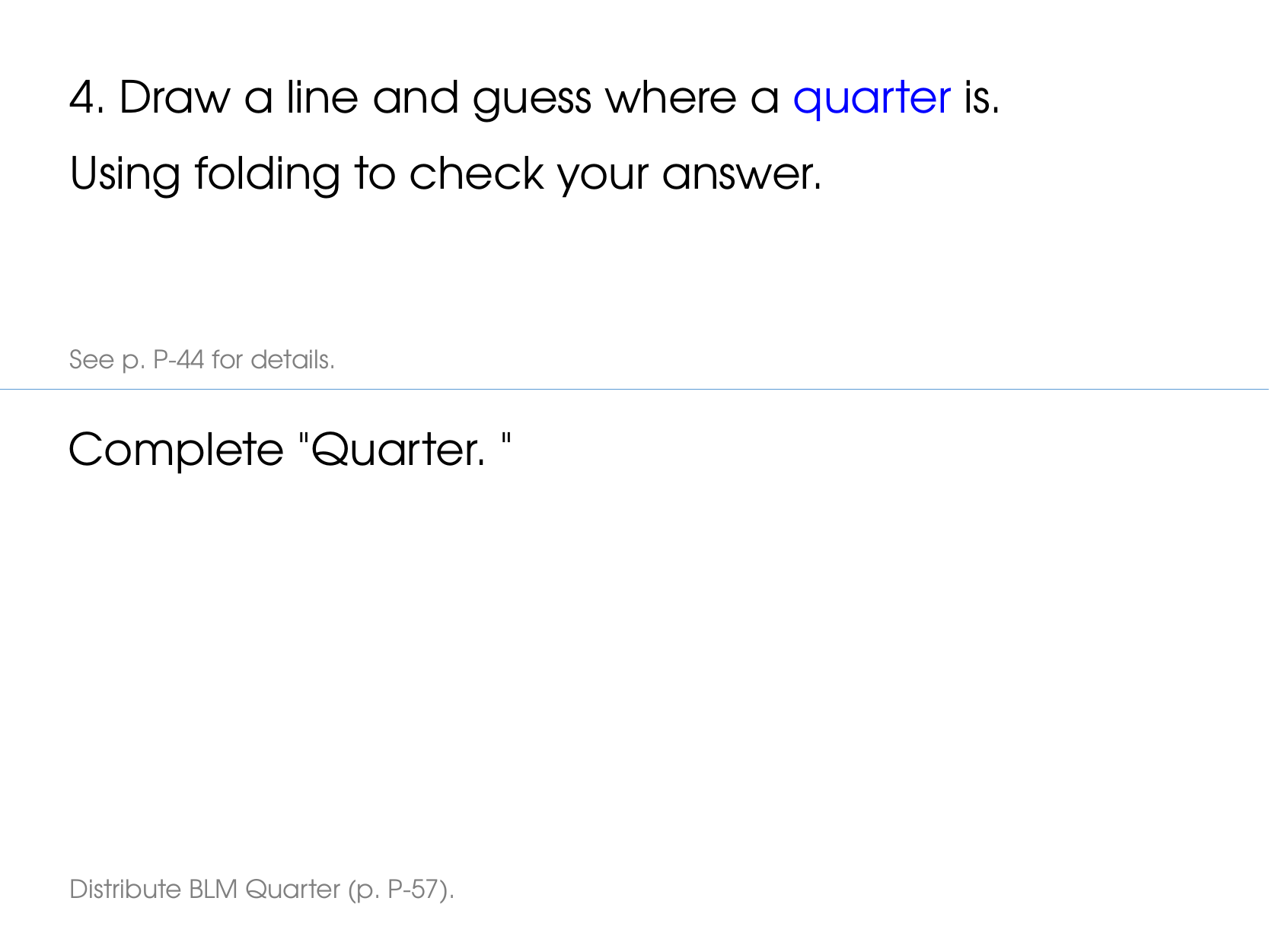

4. Draw a line and guess where a quarter is.
Using folding to check your answer.
See p. P-44 for details.
Complete "Quarter. "
Distribute BLM Quarter (p. P-57).